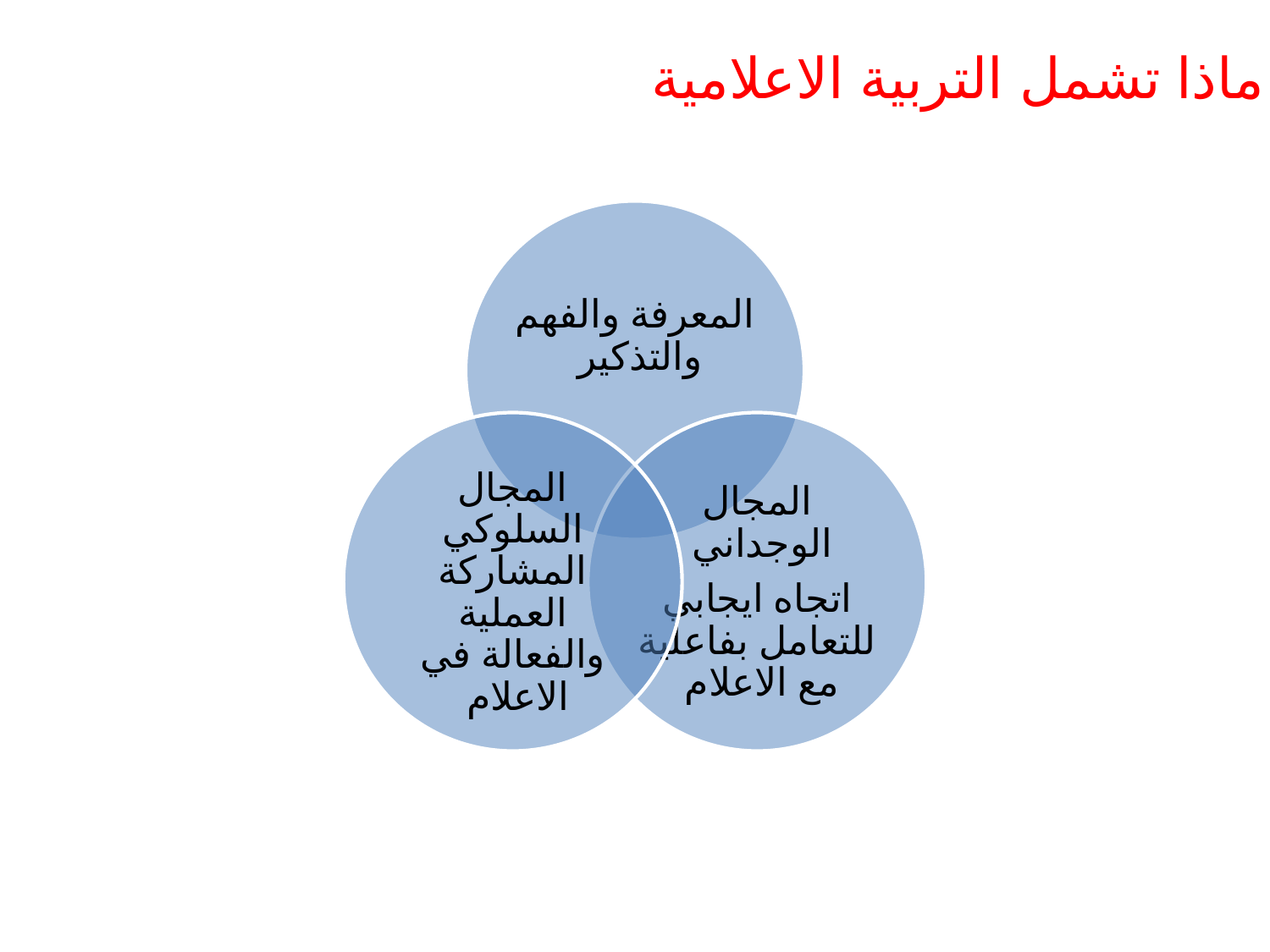

ماذا تشمل التربية الاعلامية
المعرفة والفهم والتذكير
المجال الوجداني
اتجاه ايجابي للتعامل بفاعلية مع الاعلام
المجال السلوكي المشاركة العملية والفعالة في الاعلام